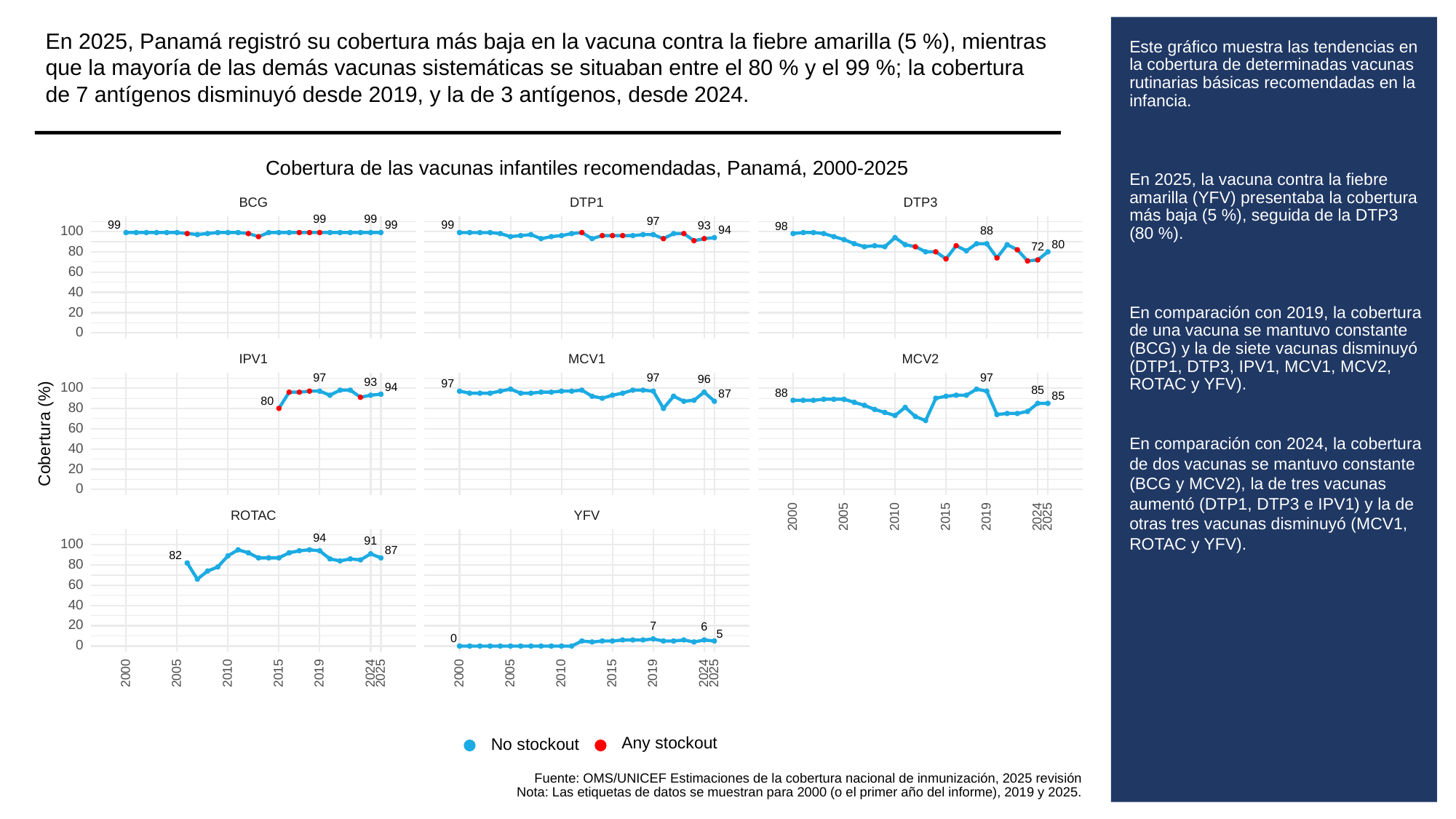

En 2025, Panamá registró su cobertura más baja en la vacuna contra la fiebre amarilla (5 %), mientras que la mayoría de las demás vacunas sistemáticas se situaban entre el 80 % y el 99 %; la cobertura de 7 antígenos disminuyó desde 2019, y la de 3 antígenos, desde 2024.
# Este gráfico muestra las tendencias en la cobertura de determinadas vacunas rutinarias básicas recomendadas en la infancia.

En 2025, la vacuna contra la fiebre amarilla (YFV) presentaba la cobertura más baja (5 %), seguida de la DTP3 (80 %).

En comparación con 2019, la cobertura de una vacuna se mantuvo constante (BCG) y la de siete vacunas disminuyó (DTP1, DTP3, IPV1, MCV1, MCV2, ROTAC y YFV).

En comparación con 2024, la cobertura de dos vacunas se mantuvo constante (BCG y MCV2), la de tres vacunas aumentó (DTP1, DTP3 e IPV1) y la de otras tres vacunas disminuyó (MCV1, ROTAC y YFV).

Cobertura de las vacunas infantiles recomendadas, Panamá, 2000-2025
BCG
DTP3
DTP1
99
99

97

99
99
99
93
98
100
94
88

80

72

80

60

40

20

0

MCV1
MCV2
IPV1

97
97
97
96

93
97
100
94
85

88

87

85

80

80

60
Cobertura (%)

40

20

0

ROTAC
YFV
2000
2005
2010
2015
2019
2024
2025

94

91
100

87

82

80

60

40

20
7
6

5
0

0

2000
2005
2010
2015
2019
2024
2025
2000
2005
2010
2015
2019
2024
2025
Any stockout
No stockout

Fuente: OMS/UNICEF Estimaciones de la cobertura nacional de inmunización, 2025 revisión
Nota: Las etiquetas de datos se muestran para 2000 (o el primer año del informe), 2019 y 2025.